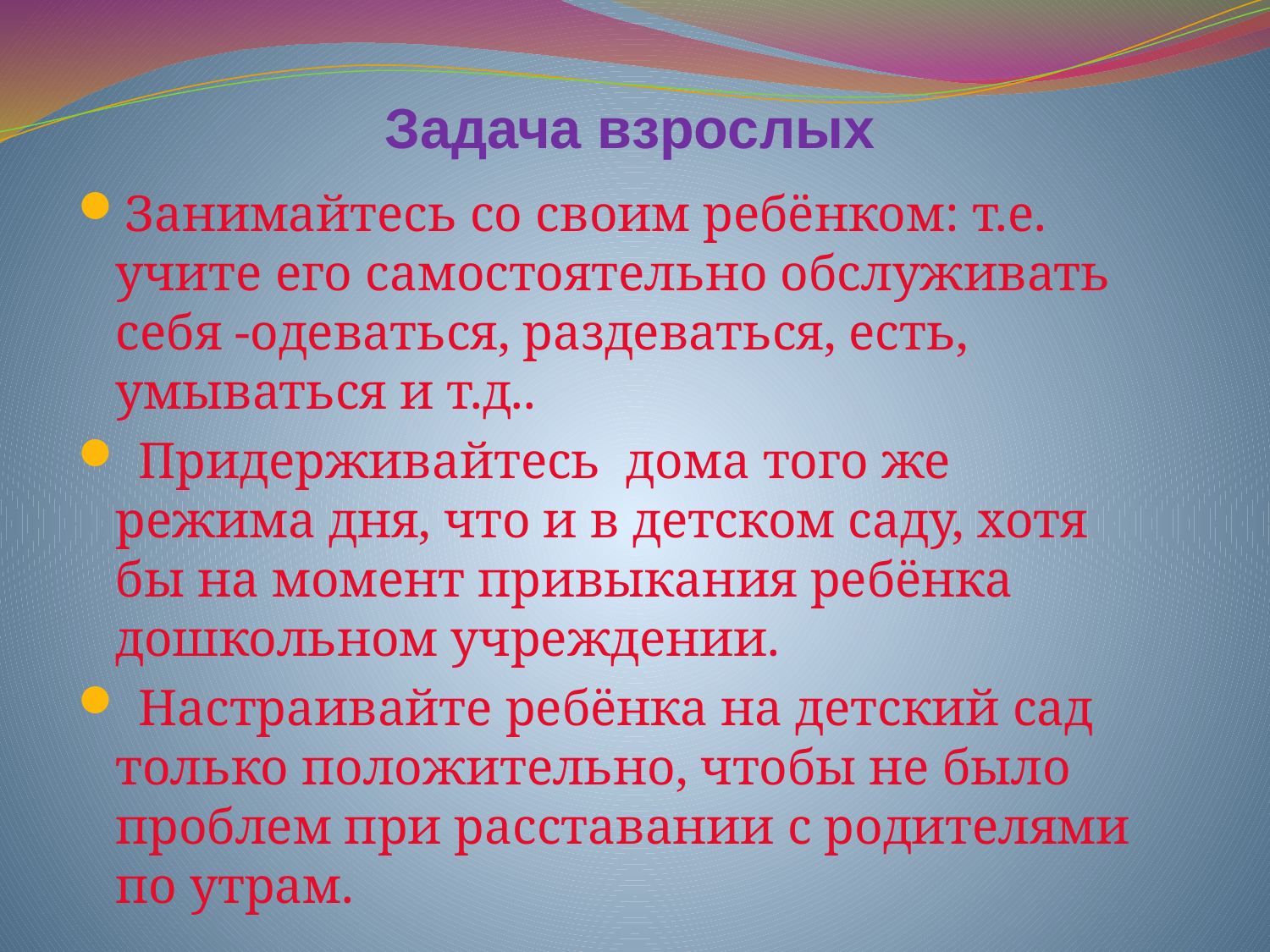

Задача взрослых
Занимайтесь со своим ребёнком: т.е. учите его самостоятельно обслуживать себя -одеваться, раздеваться, есть, умываться и т.д..
 Придерживайтесь  дома того же режима дня, что и в детском саду, хотя бы на момент привыкания ребёнка  дошкольном учреждении.
 Настраивайте ребёнка на детский сад только положительно, чтобы не было проблем при расставании с родителями по утрам.